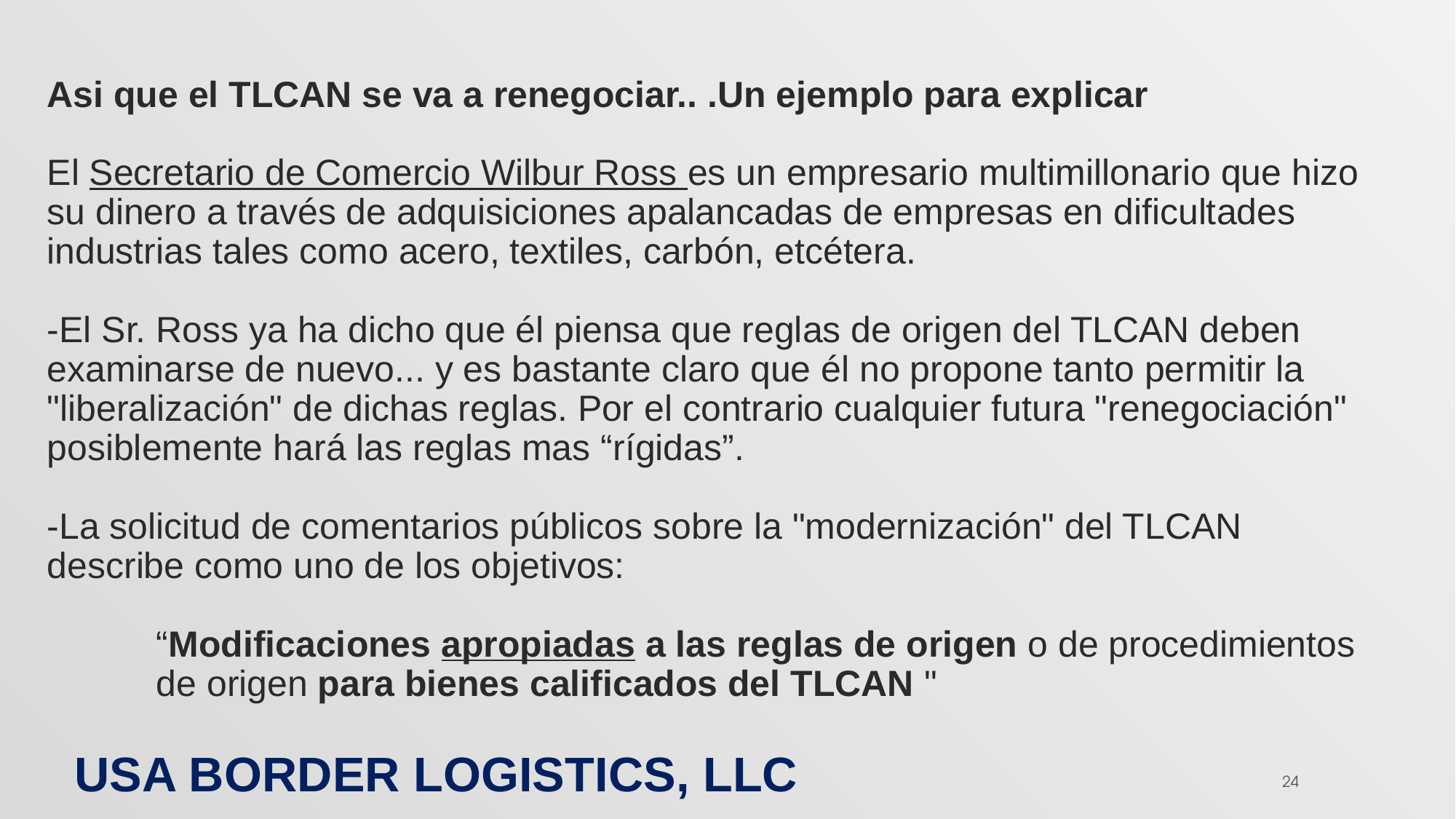

Asi que el TLCAN se va a renegociar.. .Un ejemplo para explicar
El Secretario de Comercio Wilbur Ross es un empresario multimillonario que hizo su dinero a través de adquisiciones apalancadas de empresas en dificultades industrias tales como acero, textiles, carbón, etcétera.
-El Sr. Ross ya ha dicho que él piensa que reglas de origen del TLCAN deben examinarse de nuevo... y es bastante claro que él no propone tanto permitir la "liberalización" de dichas reglas. Por el contrario cualquier futura "renegociación" posiblemente hará las reglas mas “rígidas”.
-La solicitud de comentarios públicos sobre la "modernización" del TLCAN describe como uno de los objetivos:
	“Modificaciones apropiadas a las reglas de origen o de procedimientos
 	de origen para bienes calificados del TLCAN "
USA Border logistics, llc
24